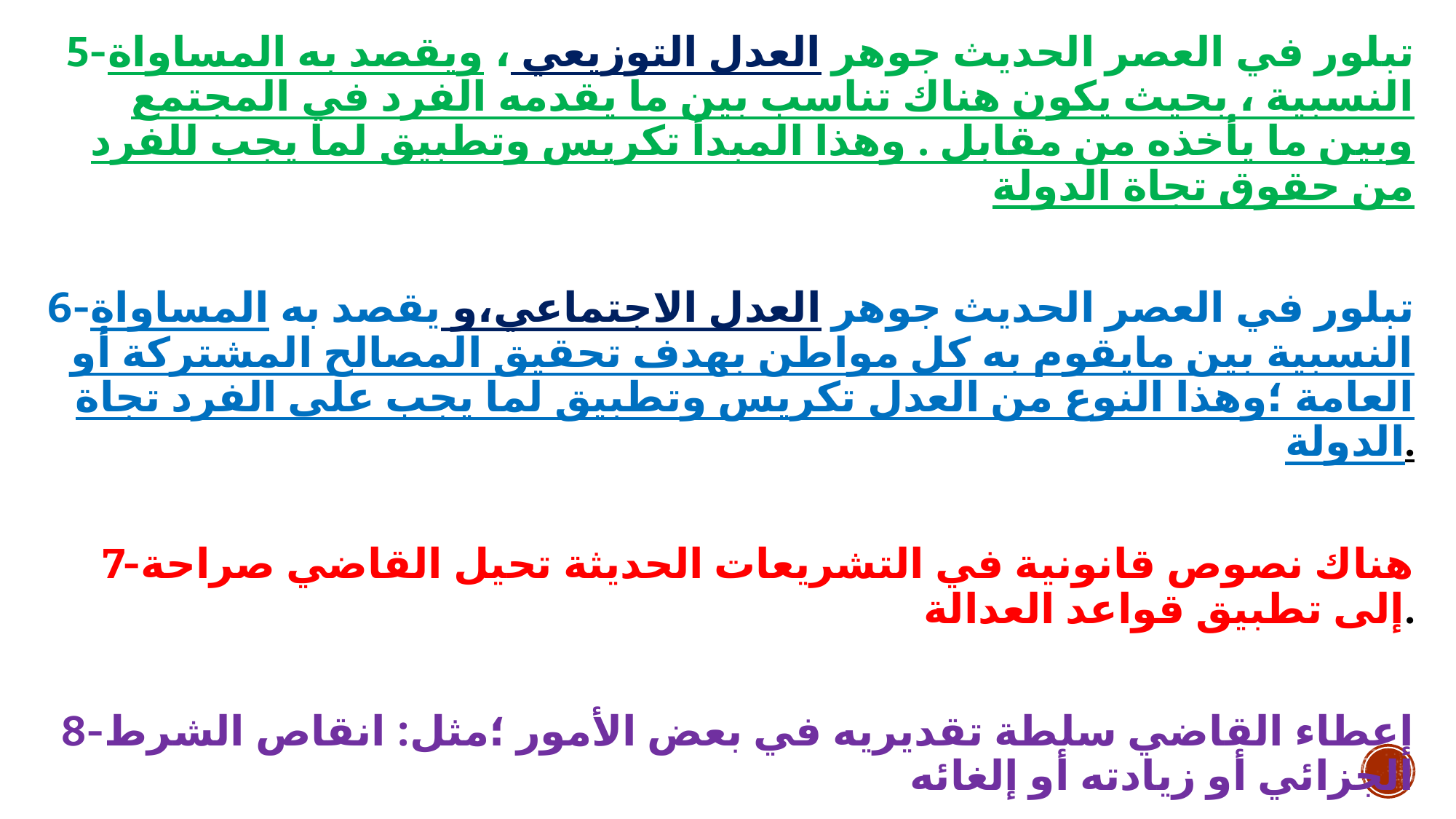

5-تبلور في العصر الحديث جوهر العدل التوزيعي ، ويقصد به المساواة النسبية ، بحيث يكون هناك تناسب بين ما يقدمه الفرد في المجتمع وبين ما يأخذه من مقابل . وهذا المبدأ تكريس وتطبيق لما يجب للفرد من حقوق تجاة الدولة

6-تبلور في العصر الحديث جوهر العدل الاجتماعي،و يقصد به المساواة النسبية بين مايقوم به كل مواطن بهدف تحقيق المصالح المشتركة أو العامة ؛وهذا النوع من العدل تكريس وتطبيق لما يجب على الفرد تجاة الدولة.

7-هناك نصوص قانونية في التشريعات الحديثة تحيل القاضي صراحة إلى تطبيق قواعد العدالة.

8-إعطاء القاضي سلطة تقديريه في بعض الأمور ؛مثل: انقاص الشرط الجزائي أو زيادته أو إلغائه